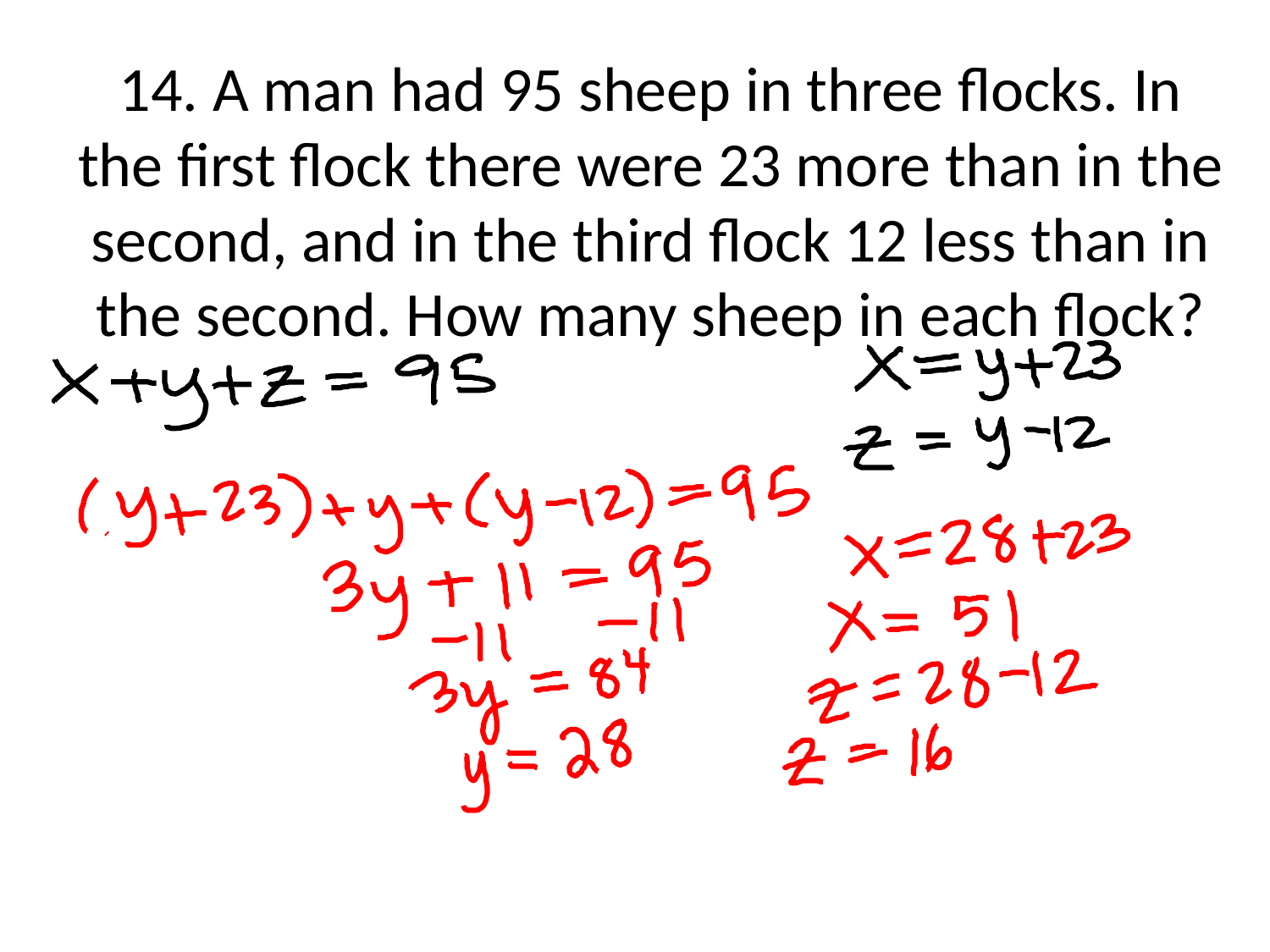

# 14. A man had 95 sheep in three flocks. In the first flock there were 23 more than in the second, and in the third flock 12 less than in the second. How many sheep in each flock?